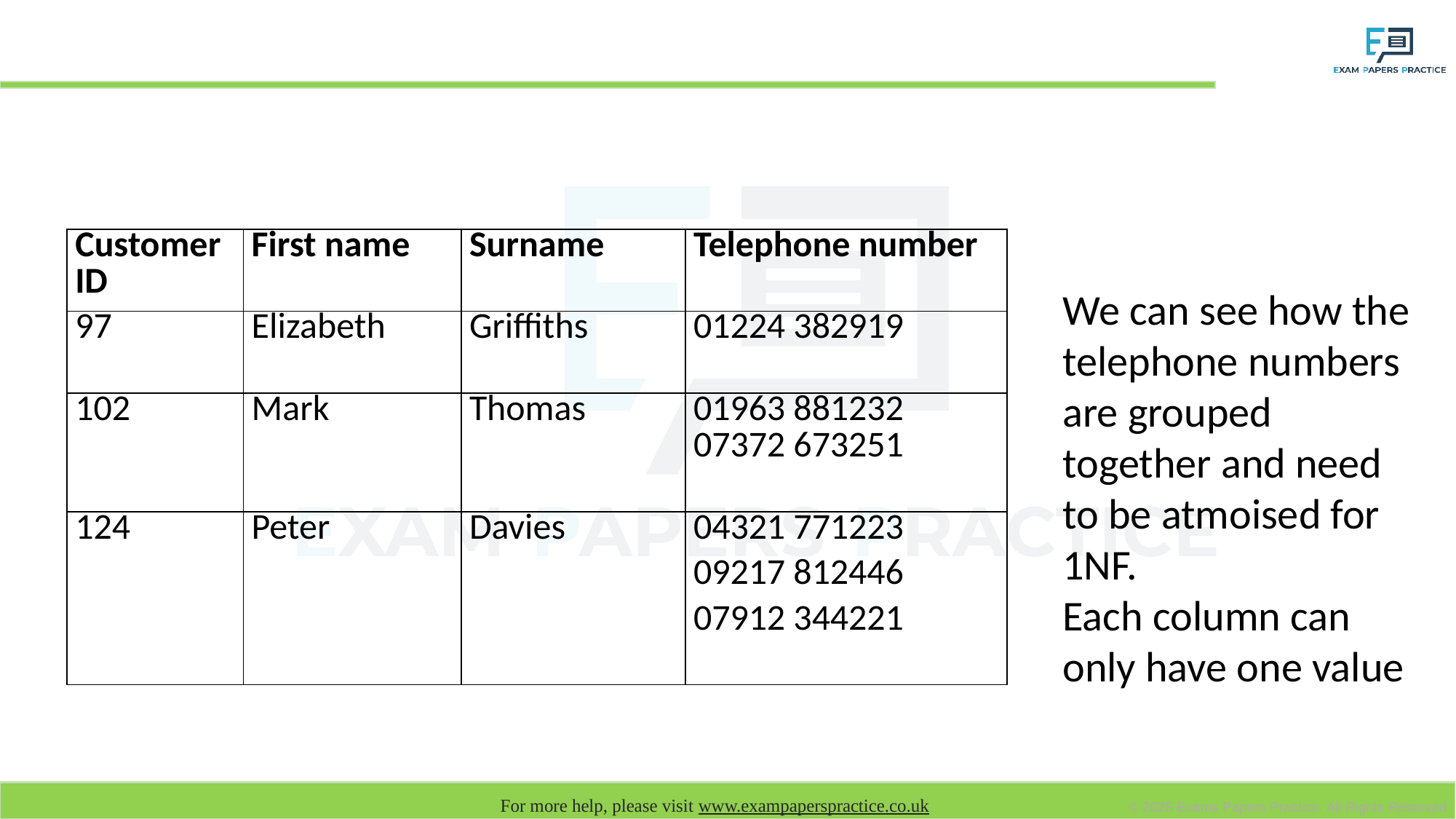

# Not normalised: Repeating values
| Customer ID | First name | Surname | Telephone number |
| --- | --- | --- | --- |
| 97 | Elizabeth | Griffiths | 01224 382919 |
| 102 | Mark | Thomas | 01963 881232 07372 673251 |
| 124 | Peter | Davies | 04321 771223 09217 812446 07912 344221 |
We can see how the telephone numbers are grouped together and need to be atmoised for 1NF.
Each column can only have one value